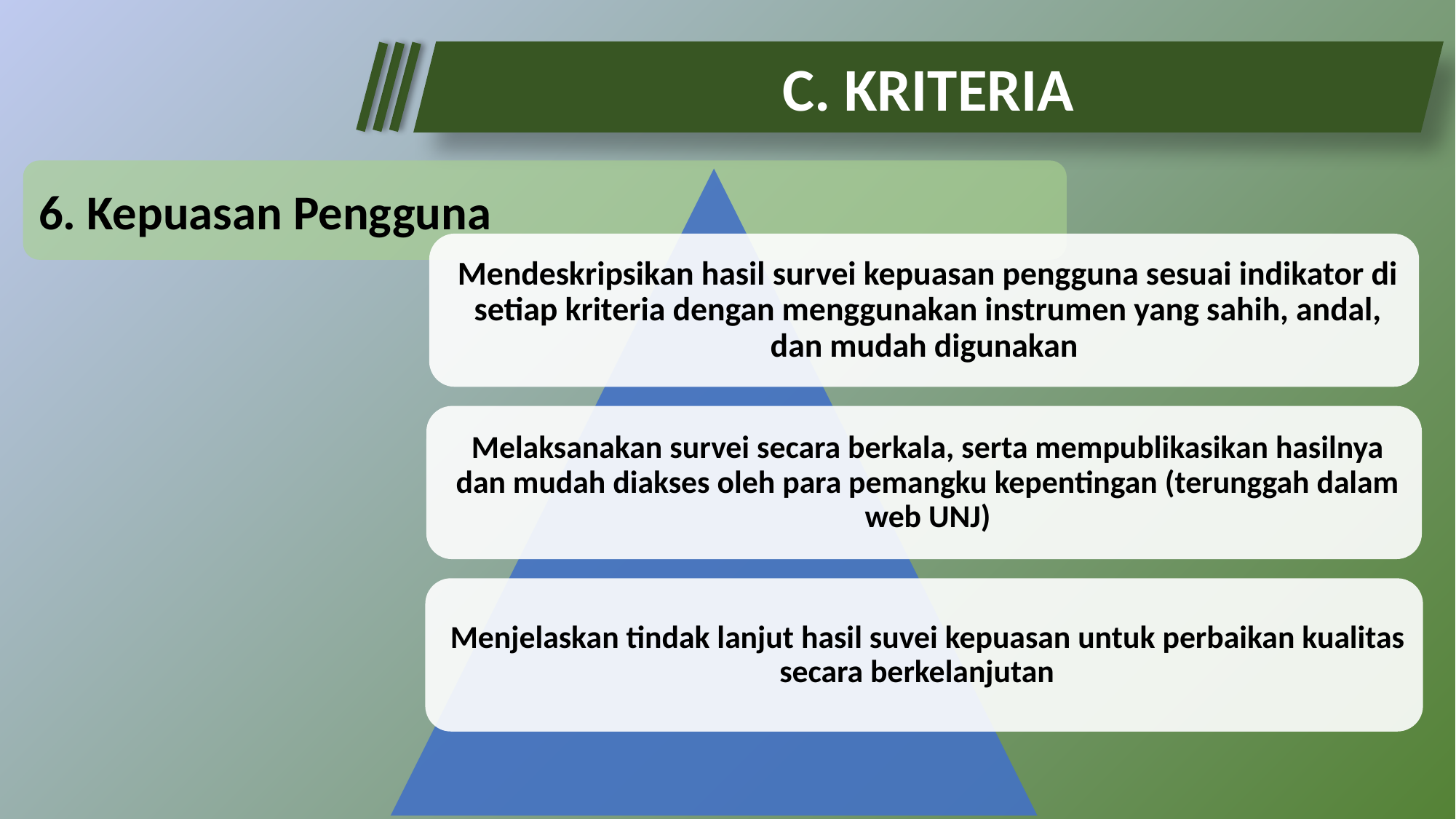

C. KRITERIA
6. Kepuasan Pengguna
Mendeskripsikan hasil survei kepuasan pengguna sesuai indikator di setiap kriteria dengan menggunakan instrumen yang sahih, andal, dan mudah digunakan
Melaksanakan survei secara berkala, serta mempublikasikan hasilnya dan mudah diakses oleh para pemangku kepentingan (terunggah dalam web UNJ)
Menjelaskan tindak lanjut hasil suvei kepuasan untuk perbaikan kualitas secara berkelanjutan